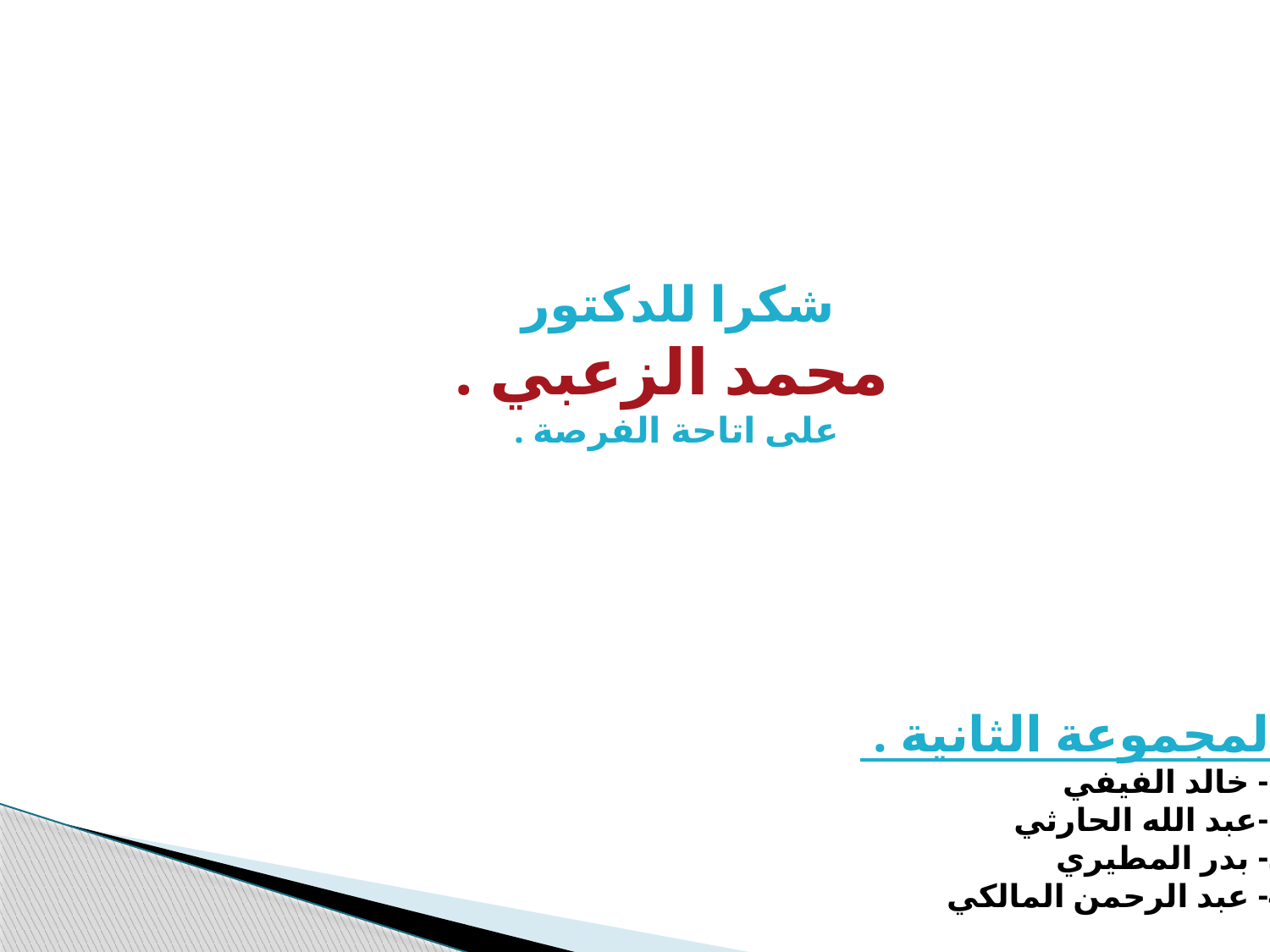

شكرا للدكتور
محمد الزعبي .
على اتاحة الفرصة .
المجموعة الثانية .
1- خالد الفيفي
2-عبد الله الحارثي
3- بدر المطيري
4- عبد الرحمن المالكي